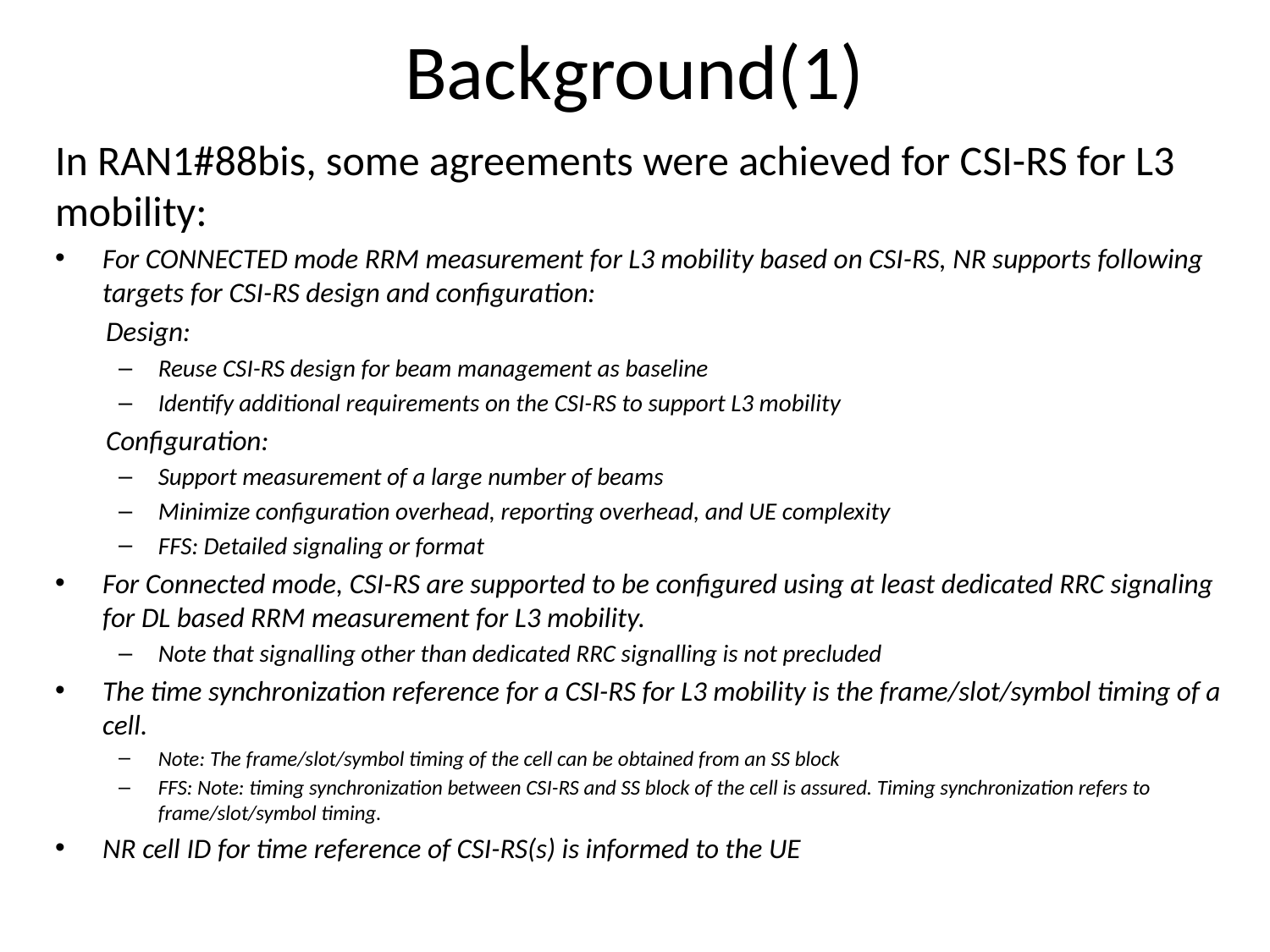

# Background(1)
In RAN1#88bis, some agreements were achieved for CSI-RS for L3 mobility:
For CONNECTED mode RRM measurement for L3 mobility based on CSI-RS, NR supports following targets for CSI-RS design and configuration:
        Design:
Reuse CSI-RS design for beam management as baseline
Identify additional requirements on the CSI-RS to support L3 mobility
        Configuration:
Support measurement of a large number of beams
Minimize configuration overhead, reporting overhead, and UE complexity
FFS: Detailed signaling or format
For Connected mode, CSI-RS are supported to be configured using at least dedicated RRC signaling for DL based RRM measurement for L3 mobility.
Note that signalling other than dedicated RRC signalling is not precluded
The time synchronization reference for a CSI-RS for L3 mobility is the frame/slot/symbol timing of a cell.
Note: The frame/slot/symbol timing of the cell can be obtained from an SS block
FFS: Note: timing synchronization between CSI-RS and SS block of the cell is assured. Timing synchronization refers to frame/slot/symbol timing.
NR cell ID for time reference of CSI-RS(s) is informed to the UE